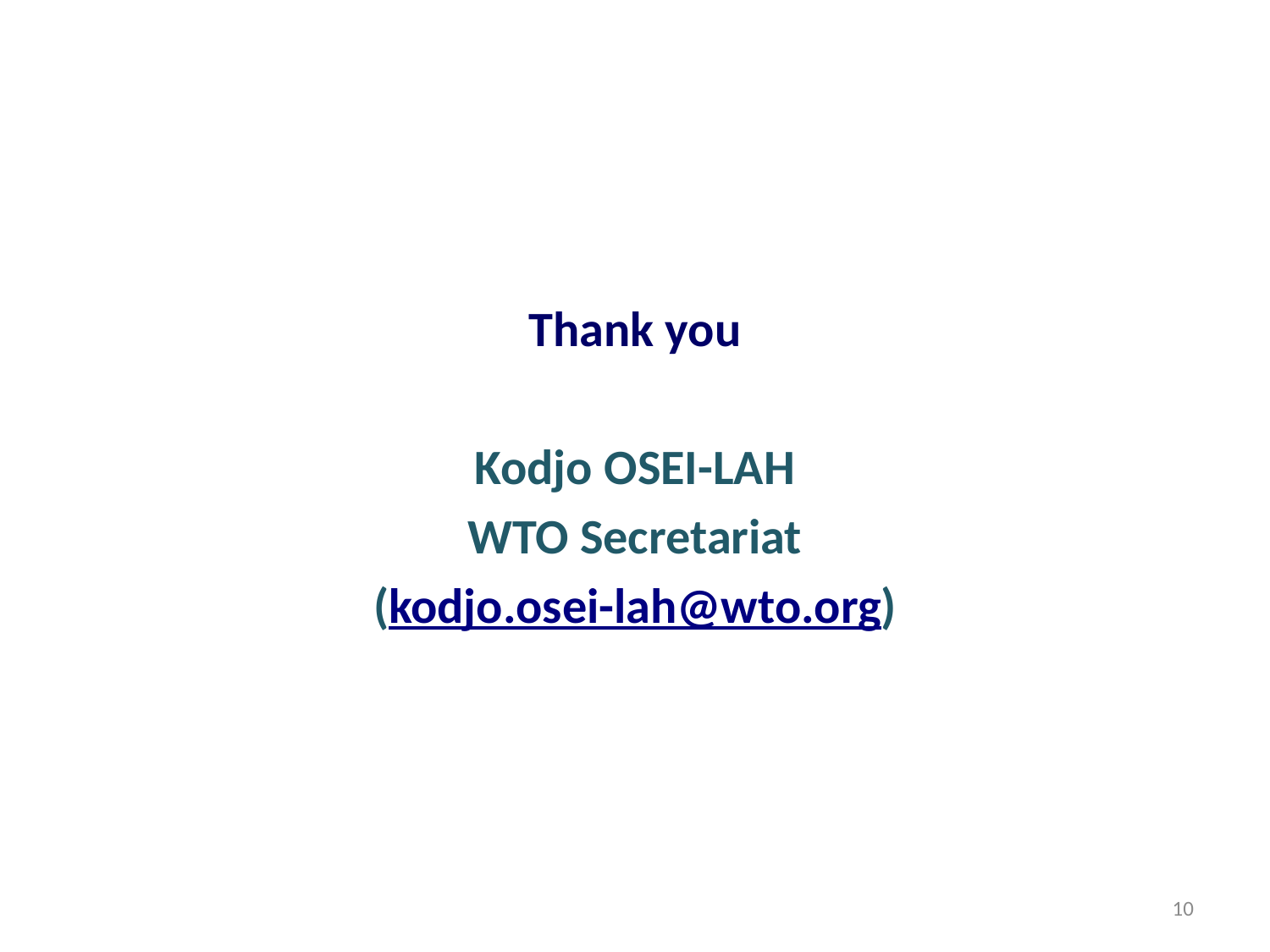

#

Thank you

Kodjo OSEI-LAH
WTO Secretariat
(kodjo.osei-lah@wto.org)

10